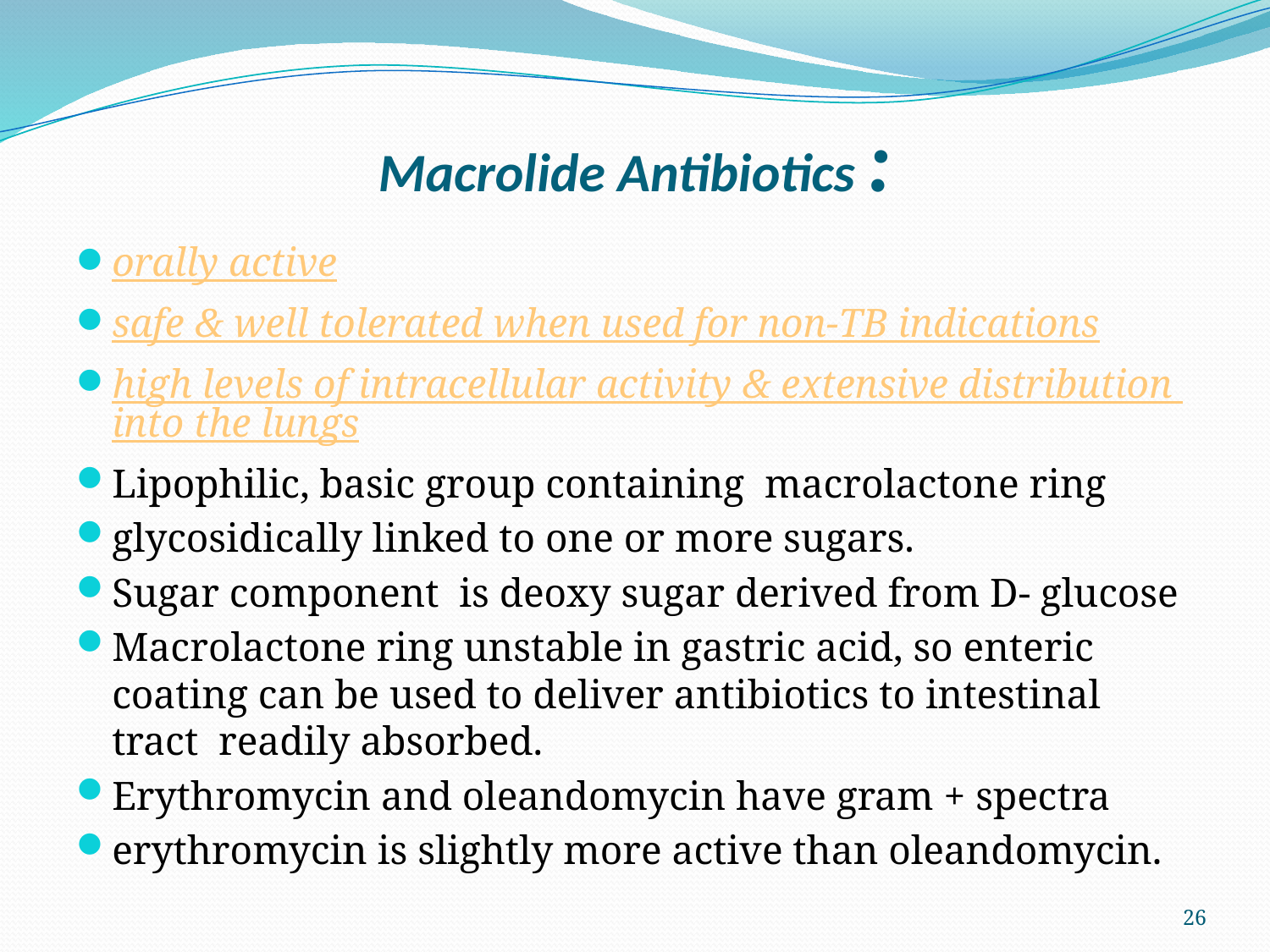

# Macrolide Antibiotics :
orally active
safe & well tolerated when used for non-TB indications
high levels of intracellular activity & extensive distribution into the lungs
Lipophilic, basic group containing  macrolactone ring
glycosidically linked to one or more sugars.
Sugar component  is deoxy sugar derived from D- glucose
Macrolactone ring unstable in gastric acid, so enteric coating can be used to deliver antibiotics to intestinal tract  readily absorbed.
Erythromycin and oleandomycin have gram + spectra
erythromycin is slightly more active than oleandomycin.
26